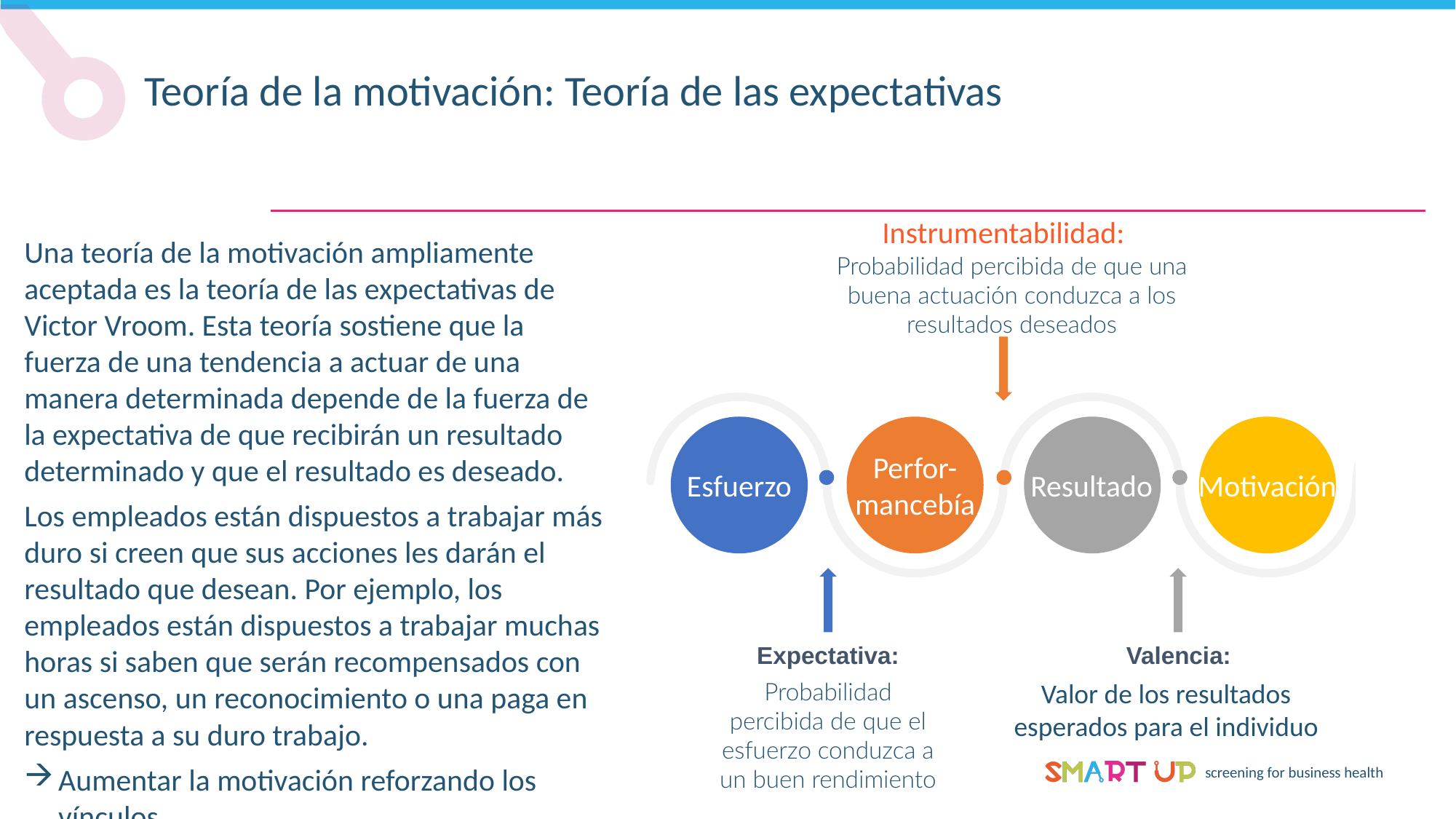

Teoría de la motivación: Teoría de las expectativas
Instrumentabilidad:
Probabilidad percibida de que una buena actuación conduzca a los resultados deseados

Perfor-
mancebía
Esfuerzo
Resultado
Motivación

Expectativa:
Valencia:
Probabilidad percibida de que el esfuerzo conduzca a un buen rendimiento
Valor de los resultados esperados para el individuo
Una teoría de la motivación ampliamente aceptada es la teoría de las expectativas de Victor Vroom. Esta teoría sostiene que la fuerza de una tendencia a actuar de una manera determinada depende de la fuerza de la expectativa de que recibirán un resultado determinado y que el resultado es deseado.
Los empleados están dispuestos a trabajar más duro si creen que sus acciones les darán el resultado que desean. Por ejemplo, los empleados están dispuestos a trabajar muchas horas si saben que serán recompensados con un ascenso, un reconocimiento o una paga en respuesta a su duro trabajo.
Aumentar la motivación reforzando los vínculos